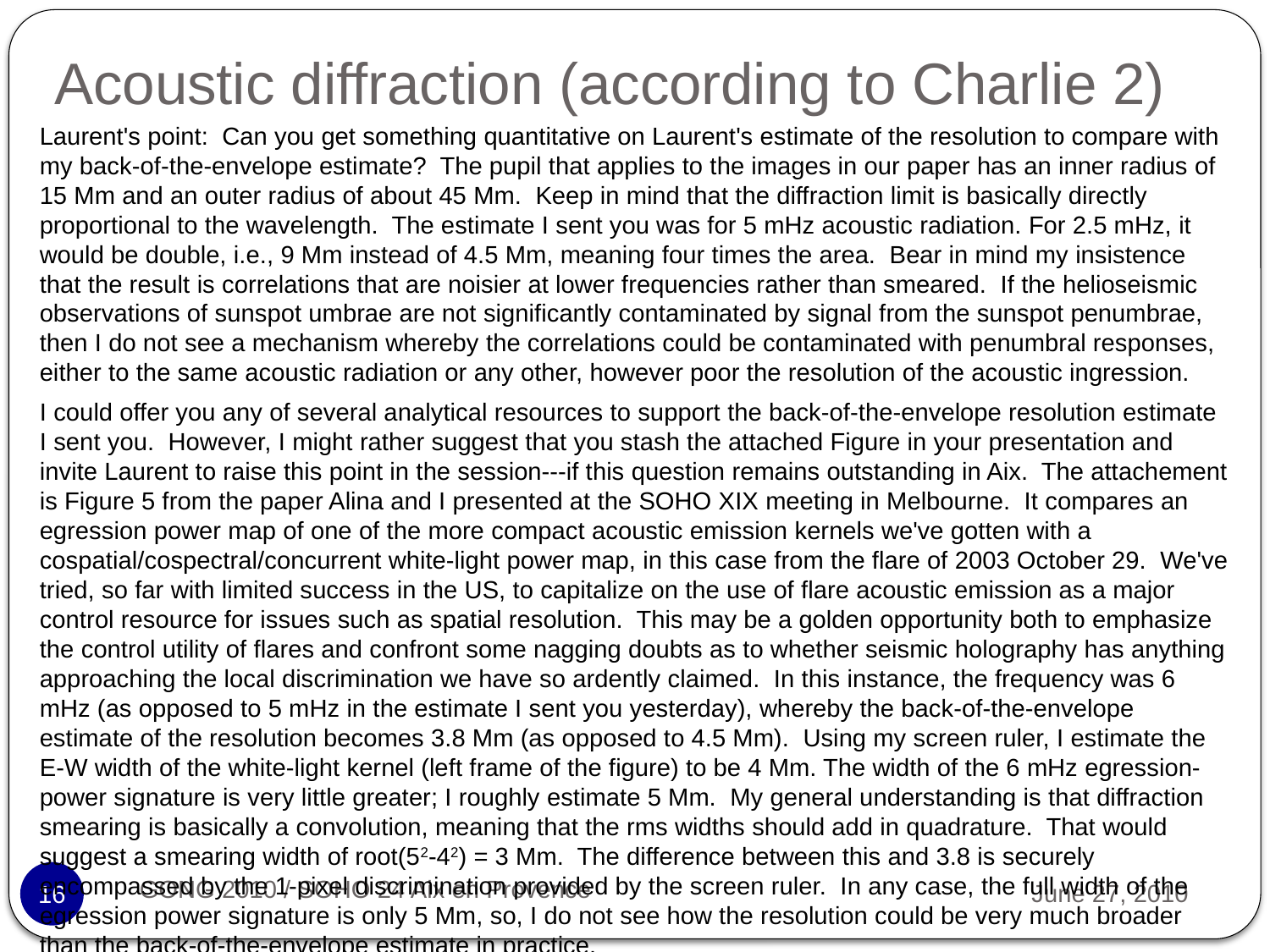

# Acoustic diffraction (according to Charlie 2)
Laurent's point:  Can you get something quantitative on Laurent's estimate of the resolution to compare with my back-of-the-envelope estimate?  The pupil that applies to the images in our paper has an inner radius of 15 Mm and an outer radius of about 45 Mm.  Keep in mind that the diffraction limit is basically directly proportional to the wavelength.  The estimate I sent you was for 5 mHz acoustic radiation. For 2.5 mHz, it would be double, i.e., 9 Mm instead of 4.5 Mm, meaning four times the area.  Bear in mind my insistence that the result is correlations that are noisier at lower frequencies rather than smeared.  If the helioseismic observations of sunspot umbrae are not significantly contaminated by signal from the sunspot penumbrae, then I do not see a mechanism whereby the correlations could be contaminated with penumbral responses, either to the same acoustic radiation or any other, however poor the resolution of the acoustic ingression.
I could offer you any of several analytical resources to support the back-of-the-envelope resolution estimate I sent you.  However, I might rather suggest that you stash the attached Figure in your presentation and invite Laurent to raise this point in the session---if this question remains outstanding in Aix.  The attachement is Figure 5 from the paper Alina and I presented at the SOHO XIX meeting in Melbourne.  It compares an egression power map of one of the more compact acoustic emission kernels we've gotten with a cospatial/cospectral/concurrent white-light power map, in this case from the flare of 2003 October 29.  We've tried, so far with limited success in the US, to capitalize on the use of flare acoustic emission as a major control resource for issues such as spatial resolution.  This may be a golden opportunity both to emphasize the control utility of flares and confront some nagging doubts as to whether seismic holography has anything approaching the local discrimination we have so ardently claimed.  In this instance, the frequency was 6 mHz (as opposed to 5 mHz in the estimate I sent you yesterday), whereby the back-of-the-envelope estimate of the resolution becomes 3.8 Mm (as opposed to 4.5 Mm).  Using my screen ruler, I estimate the E-W width of the white-light kernel (left frame of the figure) to be 4 Mm. The width of the 6 mHz egression-power signature is very little greater; I roughly estimate 5 Mm.  My general understanding is that diffraction smearing is basically a convolution, meaning that the rms widths should add in quadrature.  That would suggest a smearing width of root(52-42) = 3 Mm.  The difference between this and 3.8 is securely encompassed by the 1-pixel discrimination provided by the screen ruler.  In any case, the full width of the egression power signature is only 5 Mm, so, I do not see how the resolution could be very much broader than the back-of-the-envelope estimate in practice.
GONG 2010 / SOHO 24 Aix en Provence
June 27, 2010
16